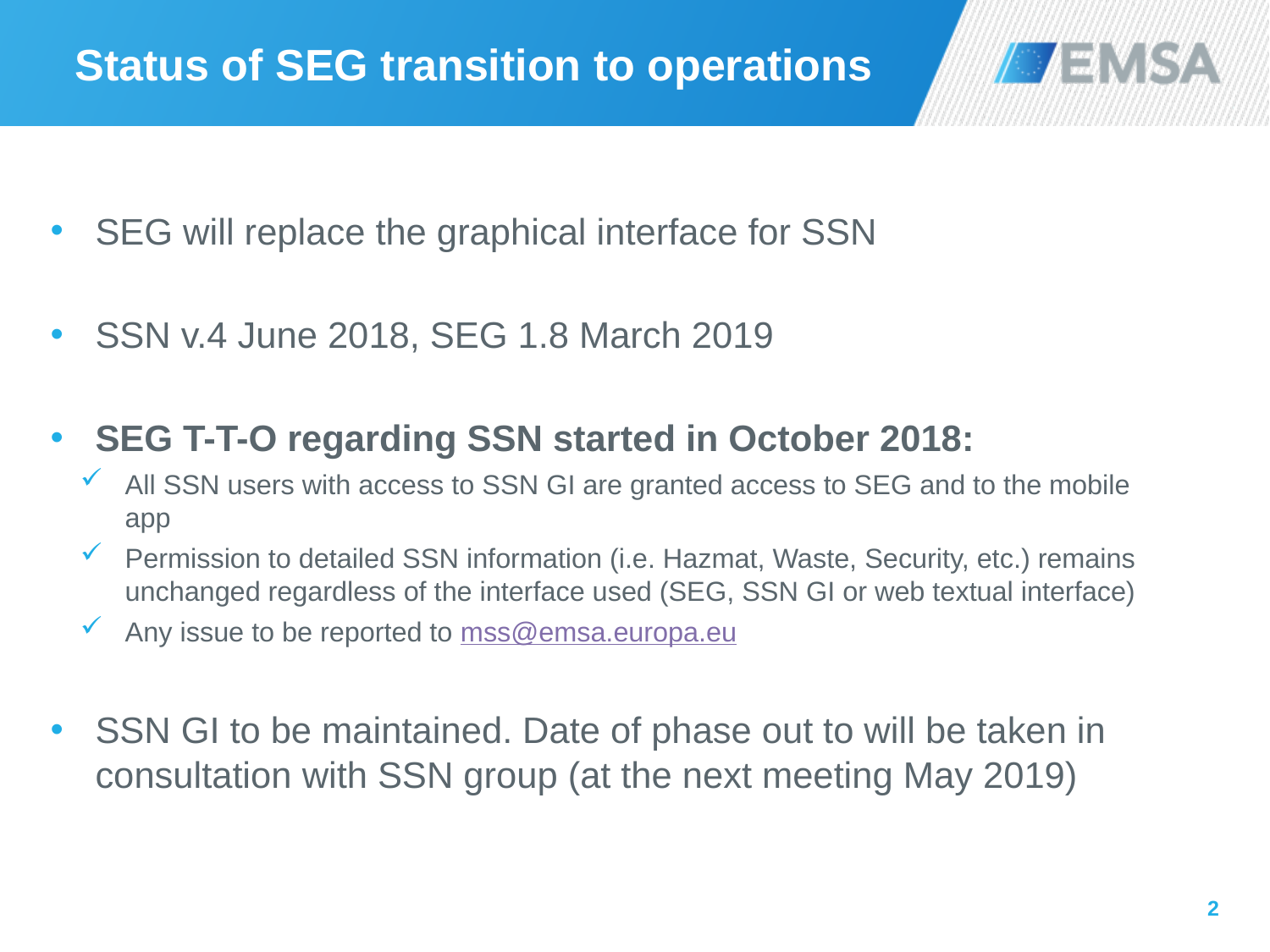

# Status of SEG transition to operations

SEG will replace the graphical interface for SSN

SSN v.4 June 2018, SEG 1.8 March 2019

SEG T-T-O regarding SSN started in October 2018:
All SSN users with access to SSN GI are granted access to SEG and to the mobile app
Permission to detailed SSN information (i.e. Hazmat, Waste, Security, etc.) remains unchanged regardless of the interface used (SEG, SSN GI or web textual interface)
Any issue to be reported to mss@emsa.europa.eu

SSN GI to be maintained. Date of phase out to will be taken in consultation with SSN group (at the next meeting May 2019)

2